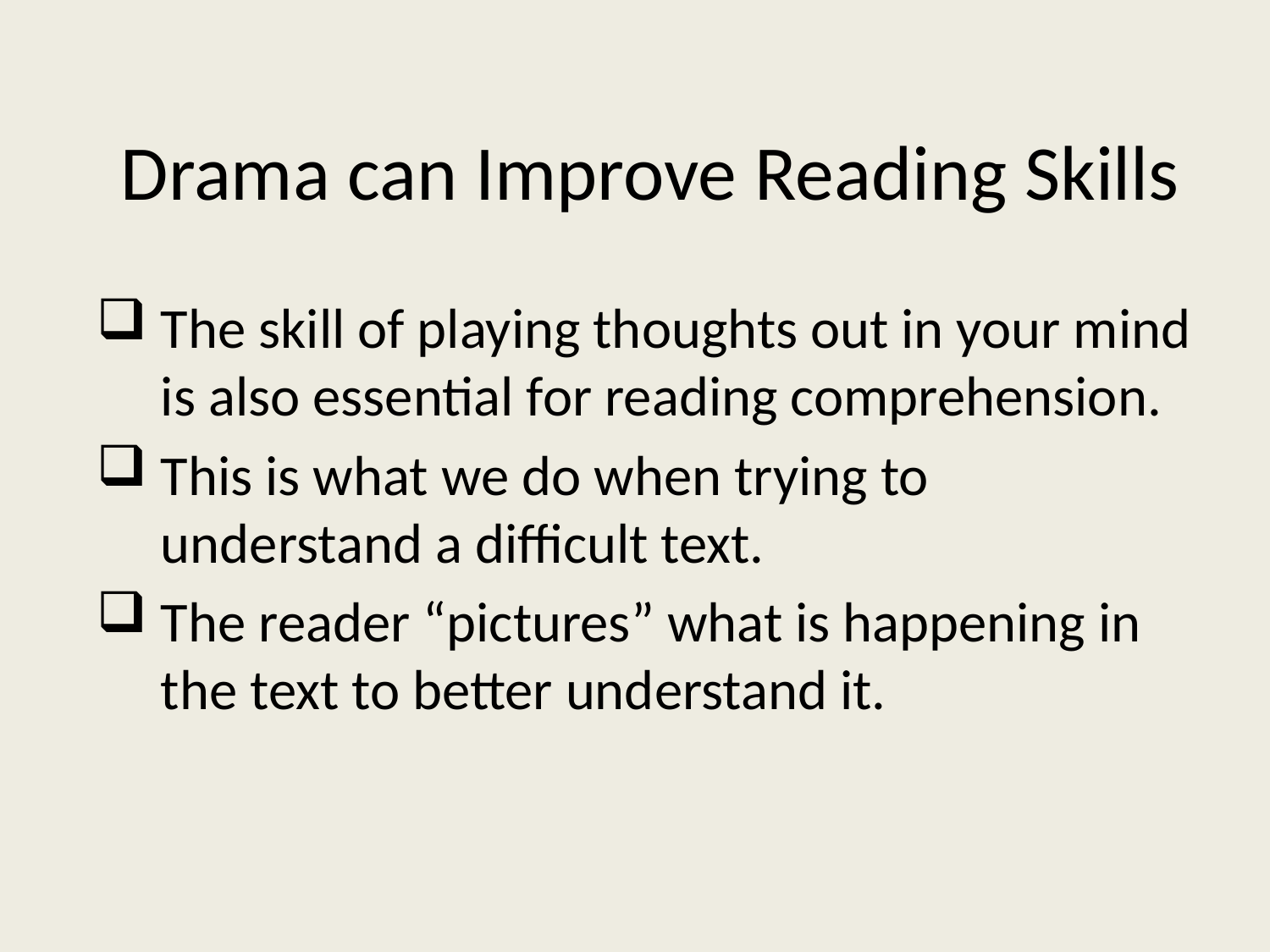

# Drama can Improve Reading Skills
The skill of playing thoughts out in your mind is also essential for reading comprehension.
This is what we do when trying to understand a difficult text.
The reader “pictures” what is happening in the text to better understand it.